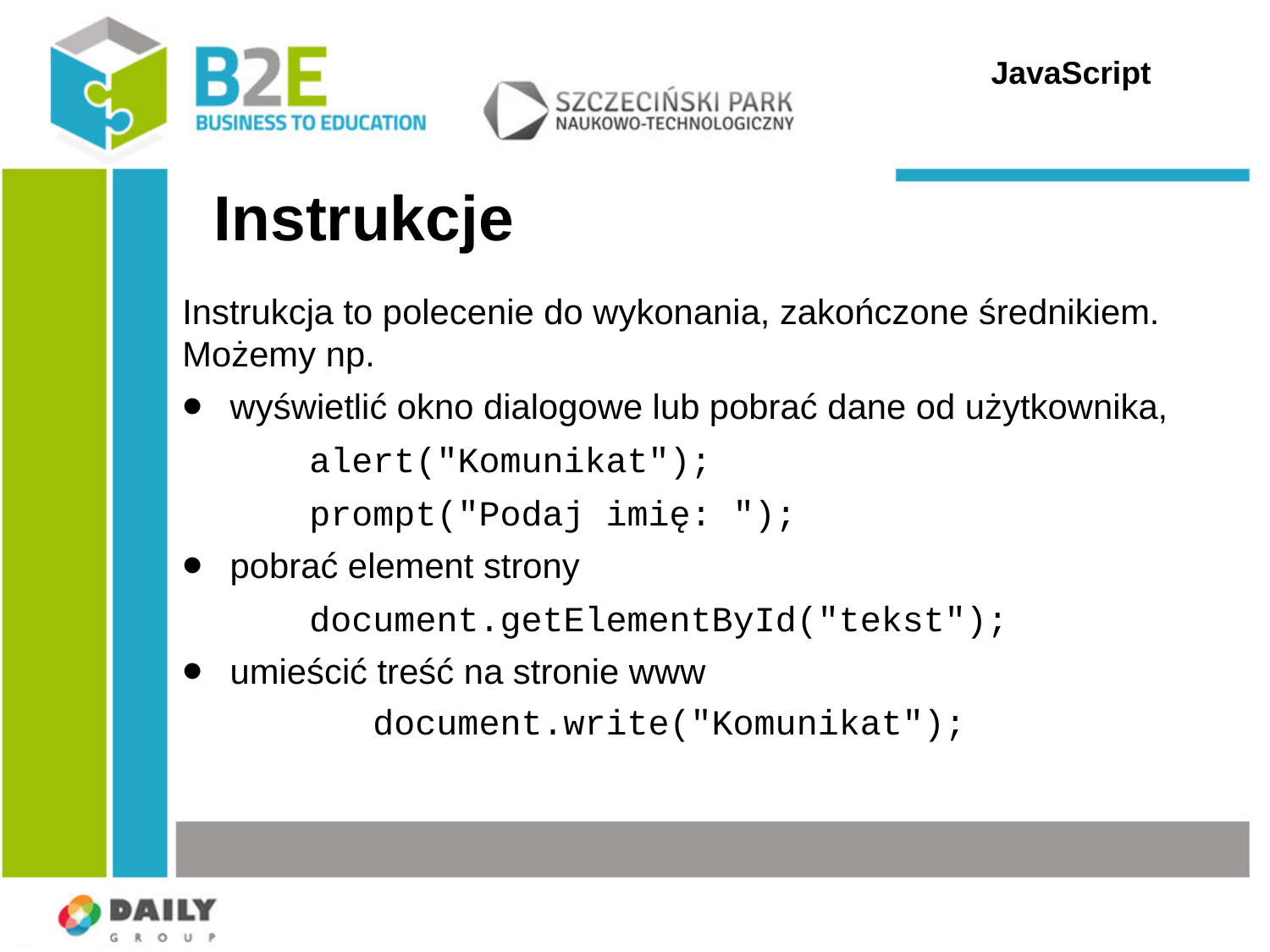

JavaScript
Instrukcje
Instrukcja to polecenie do wykonania, zakończone średnikiem.  Możemy np.
wyświetlić okno dialogowe lub pobrać dane od użytkownika,
	alert("Komunikat");
	prompt("Podaj imię: ");
pobrać element strony
	document.getElementById("tekst");
umieścić treść na stronie www
	document.write("Komunikat");